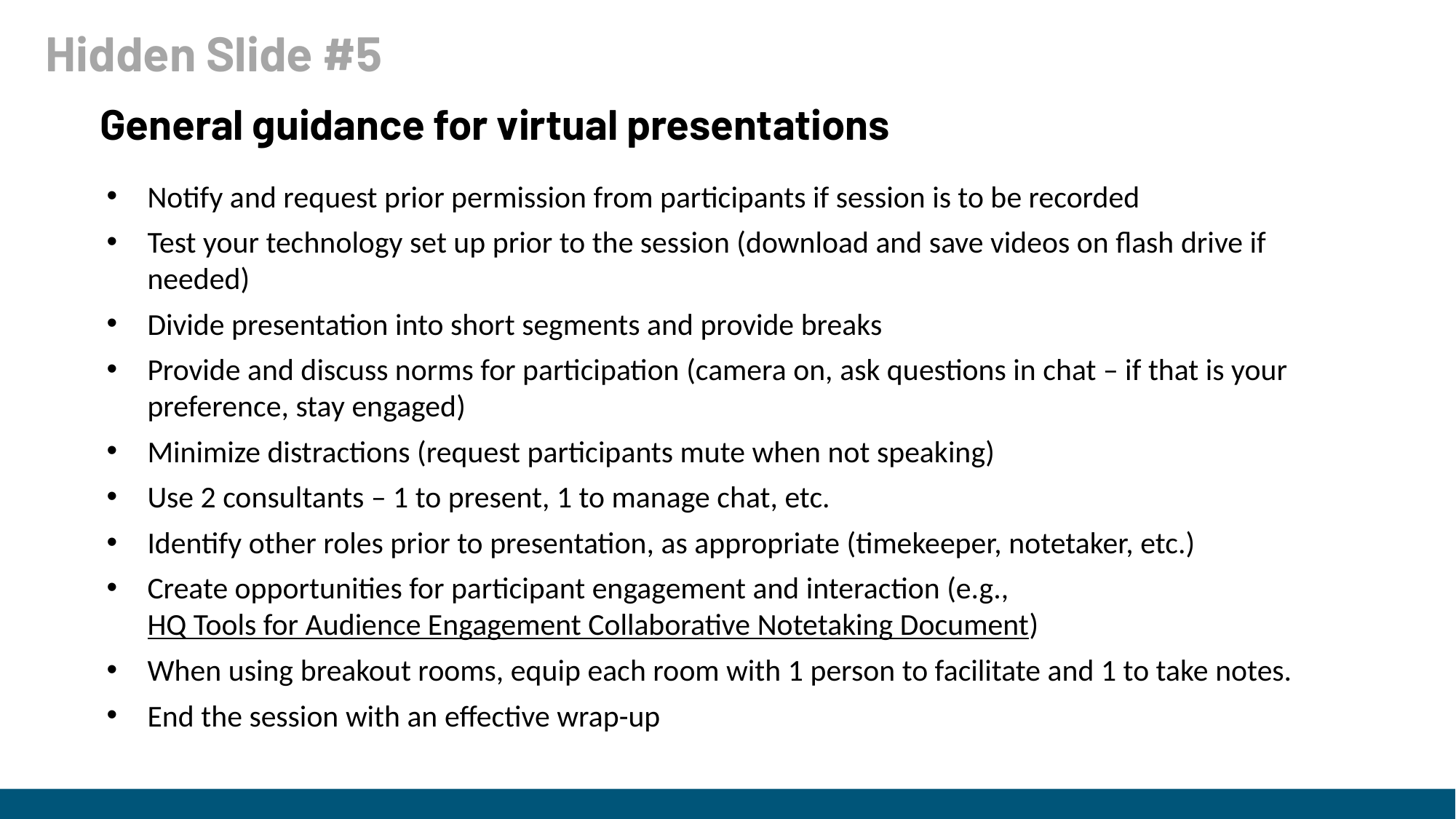

# Hidden Slide #5
General guidance for virtual presentations
Notify and request prior permission from participants if session is to be recorded
Test your technology set up prior to the session (download and save videos on flash drive if needed)
Divide presentation into short segments and provide breaks
Provide and discuss norms for participation (camera on, ask questions in chat – if that is your preference, stay engaged)
Minimize distractions (request participants mute when not speaking)
Use 2 consultants – 1 to present, 1 to manage chat, etc.
Identify other roles prior to presentation, as appropriate (timekeeper, notetaker, etc.)
Create opportunities for participant engagement and interaction (e.g., HQ Tools for Audience Engagement Collaborative Notetaking Document)
When using breakout rooms, equip each room with 1 person to facilitate and 1 to take notes.
End the session with an effective wrap-up